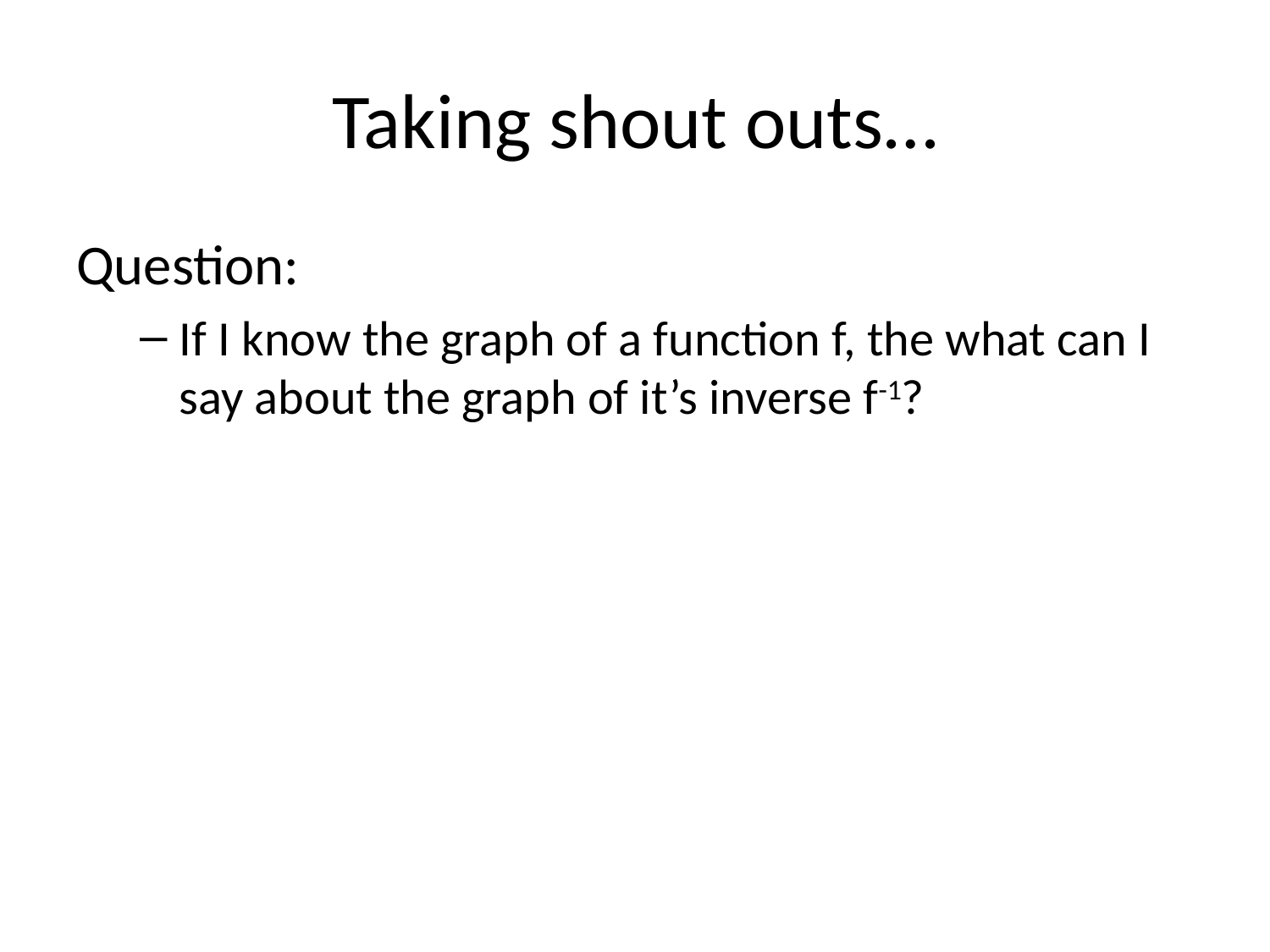

# Taking shout outs…
Question:
If I know the graph of a function f, the what can I say about the graph of it’s inverse f-1?